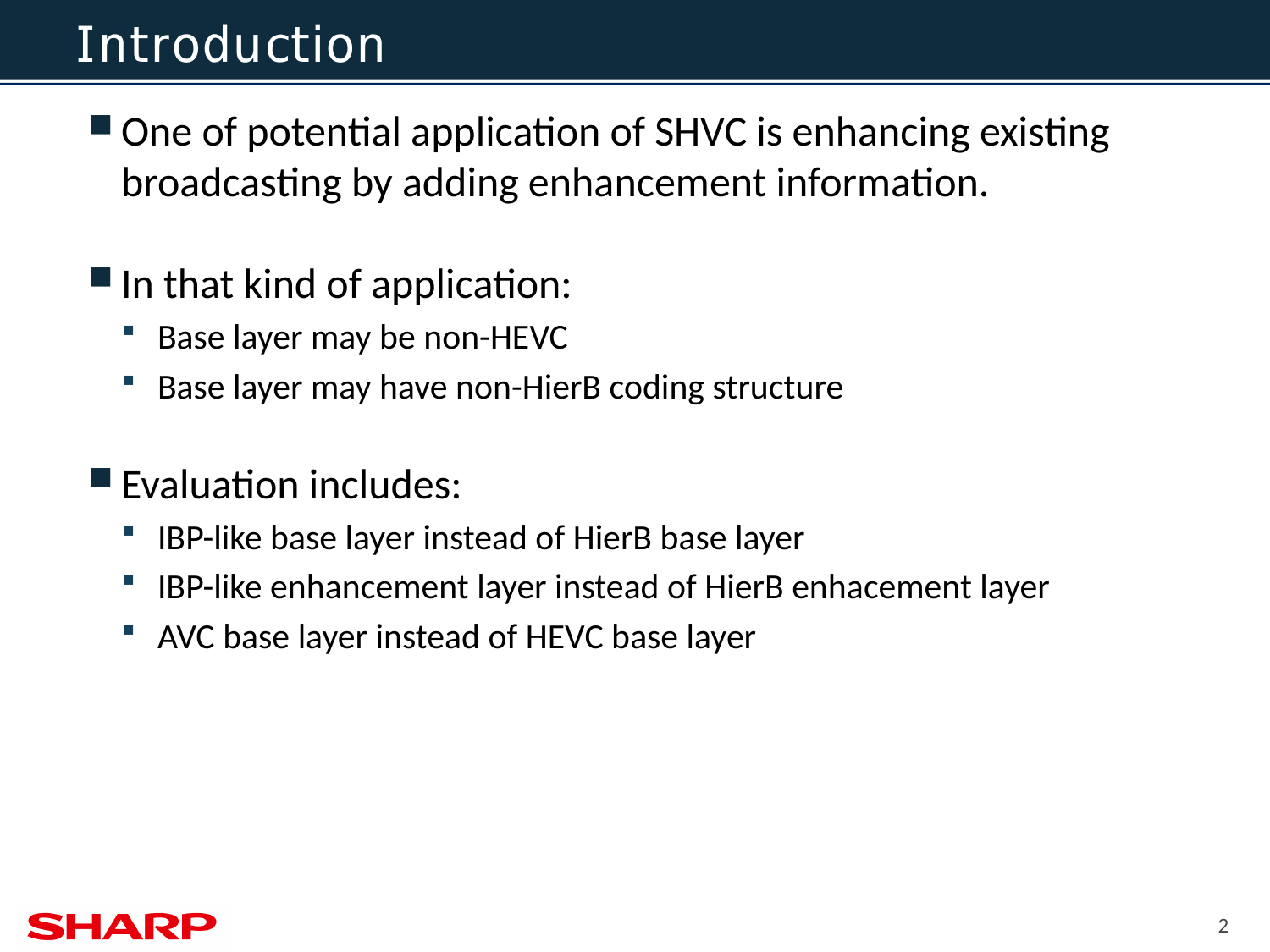

# Introduction
One of potential application of SHVC is enhancing existing broadcasting by adding enhancement information.

In that kind of application:
Base layer may be non-HEVC
Base layer may have non-HierB coding structure

Evaluation includes:
IBP-like base layer instead of HierB base layer
IBP-like enhancement layer instead of HierB enhacement layer
AVC base layer instead of HEVC base layer
2